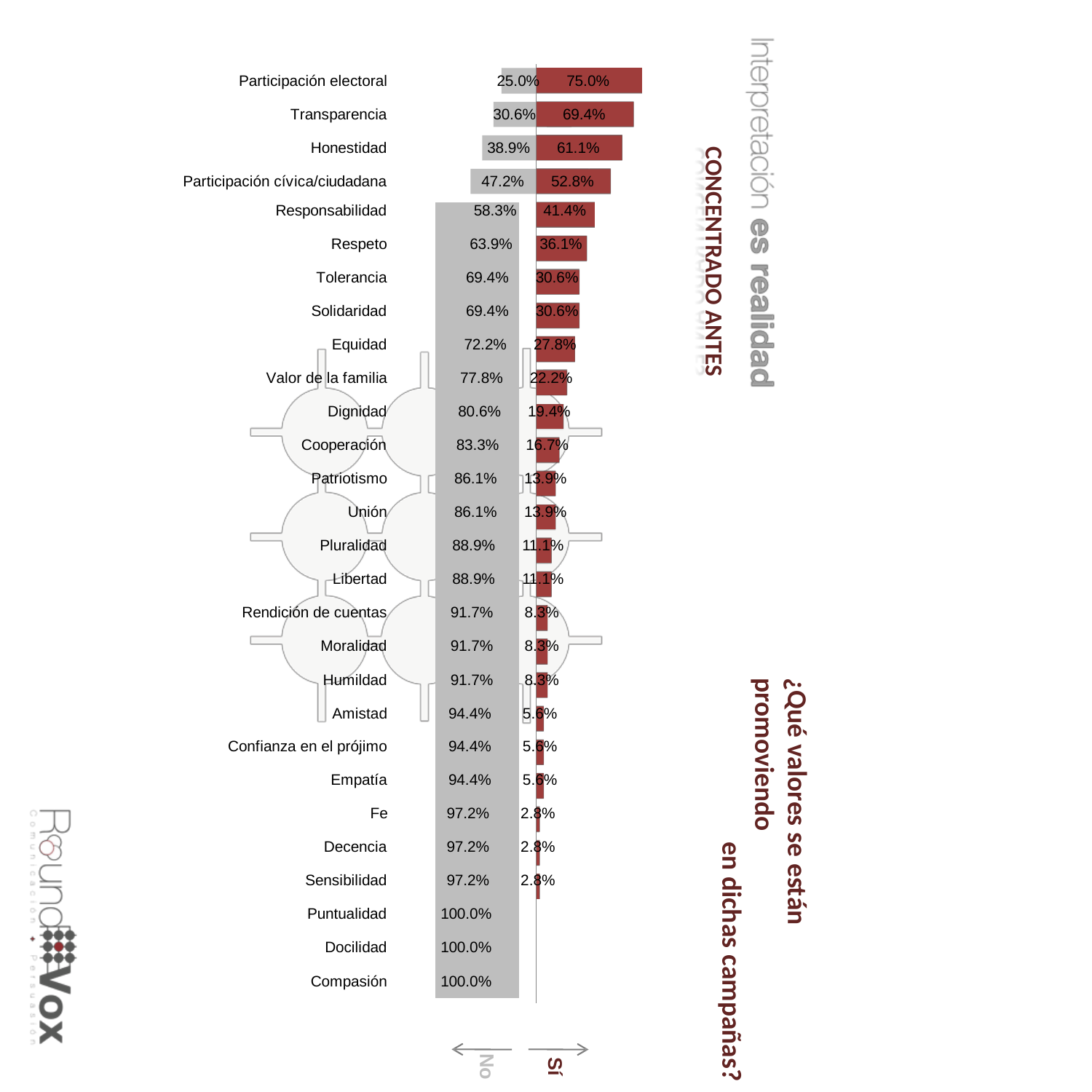

Participación electoral
25.0%
75.0%

Transparencia
30.6%
69.4%

Honestidad
38.9%
61.1%
CONCENTRADO ANTES

Participación cívica/ciudadana
47.2%
52.8%
| Responsabilidad | 58.3% | 41.4% |
| --- | --- | --- |
| Respeto | 63.9% | 36.1% |
| Tolerancia | 69.4% | 30.6% |
| Solidaridad | 69.4% | 30.6% |
| Equidad | 72.2% | 27.8% |
| Valor de la familia | 77.8% | 22.2% |
| Dignidad | 80.6% | 19.4% |
| Cooperación | 83.3% | 16.7% |
| Patriotismo | 86.1% | 13.9% |
| Unión | 86.1% | 13.9% |
| Pluralidad | 88.9% | 11.1% |
| Libertad | 88.9% | 11.1% |
| Rendición de cuentas | 91.7% | 8.3% |
| Moralidad | 91.7% | 8.3% |
| Humildad | 91.7% | 8.3% |
| Amistad | 94.4% | 5.6% |
| Confianza en el prójimo | 94.4% | 5.6% |
| Empatía | 94.4% | 5.6% |
| Fe | 97.2% | 2.8% |
| Decencia | 97.2% | 2.8% |
| Sensibilidad | 97.2% | 2.8% |
| Puntualidad | 100.0% |  |
| Docilidad | 100.0% |  |
| Compasión | 100.0% |  |

¿Qué valores se están promoviendo
en dichas campañas?

No
Sí